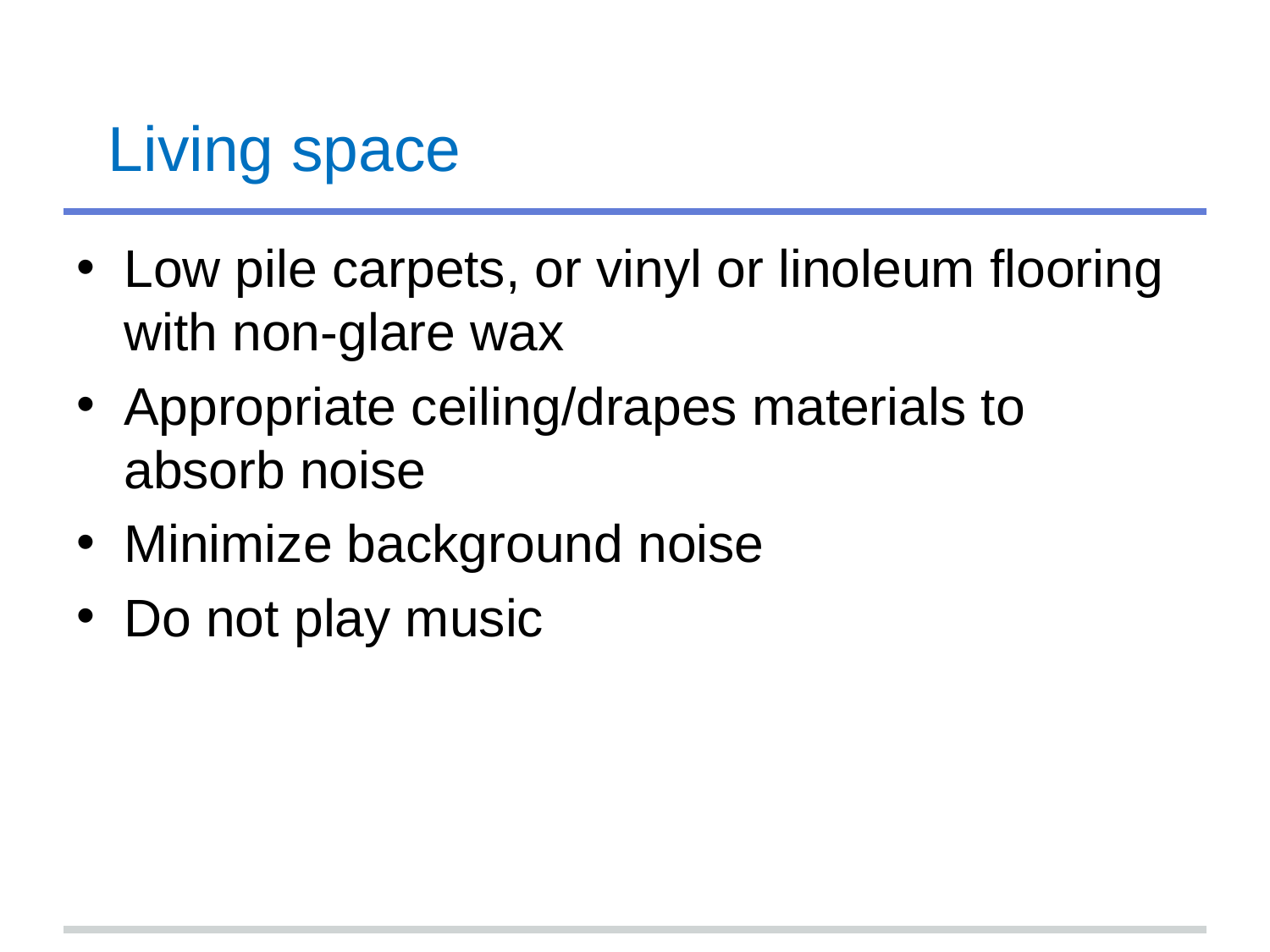

# Living space
Low pile carpets, or vinyl or linoleum flooring with non-glare wax
Appropriate ceiling/drapes materials to absorb noise
Minimize background noise
Do not play music